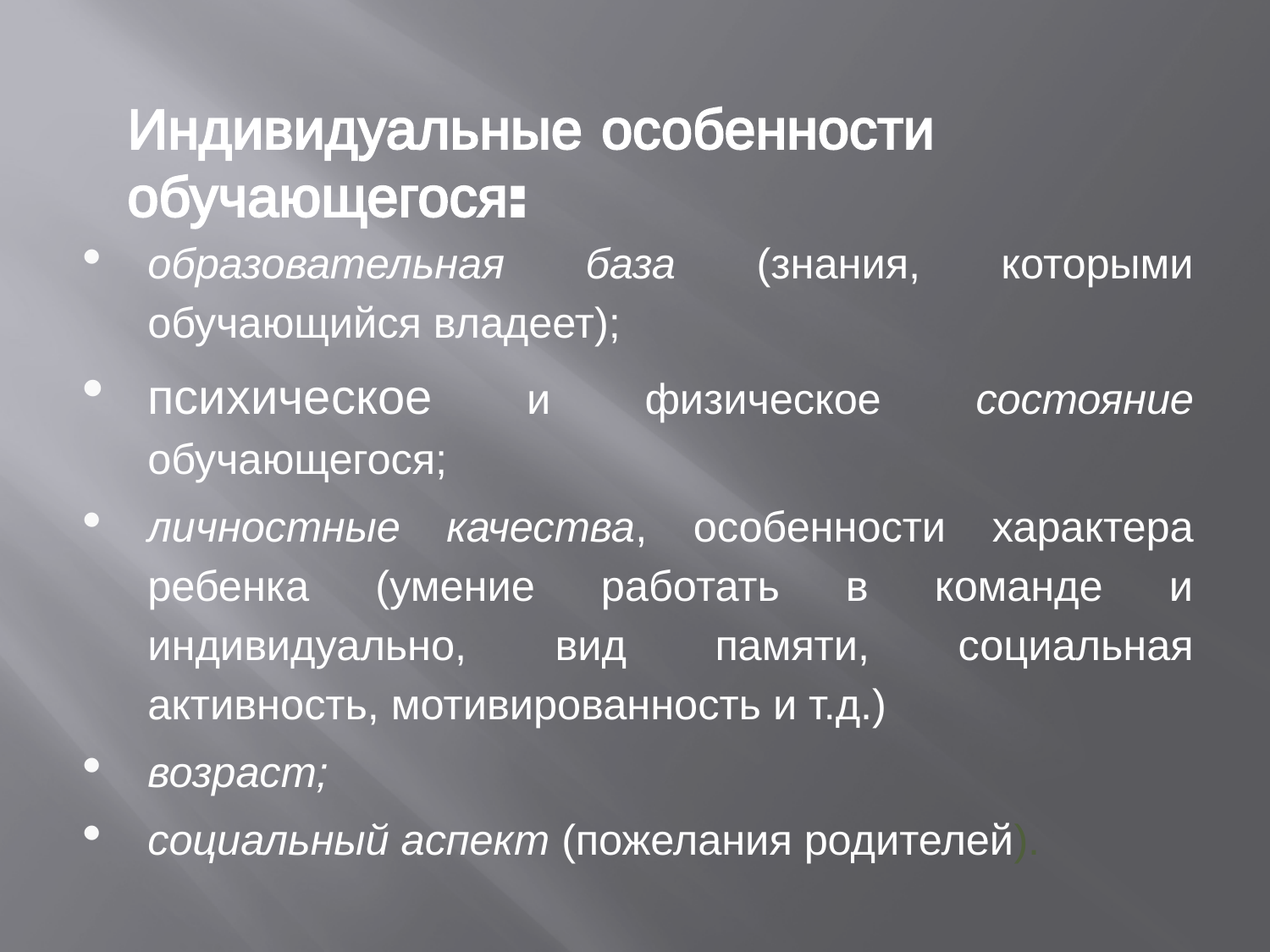

#
Индивидуальные особенности обучающегося:
образовательная база (знания, которыми обучающийся владеет);
психическое и физическое состояние обучающегося;
личностные качества, особенности характера ребенка (умение работать в команде и индивидуально, вид памяти, социальная активность, мотивированность и т.д.)
возраст;
социальный аспект (пожелания родителей).